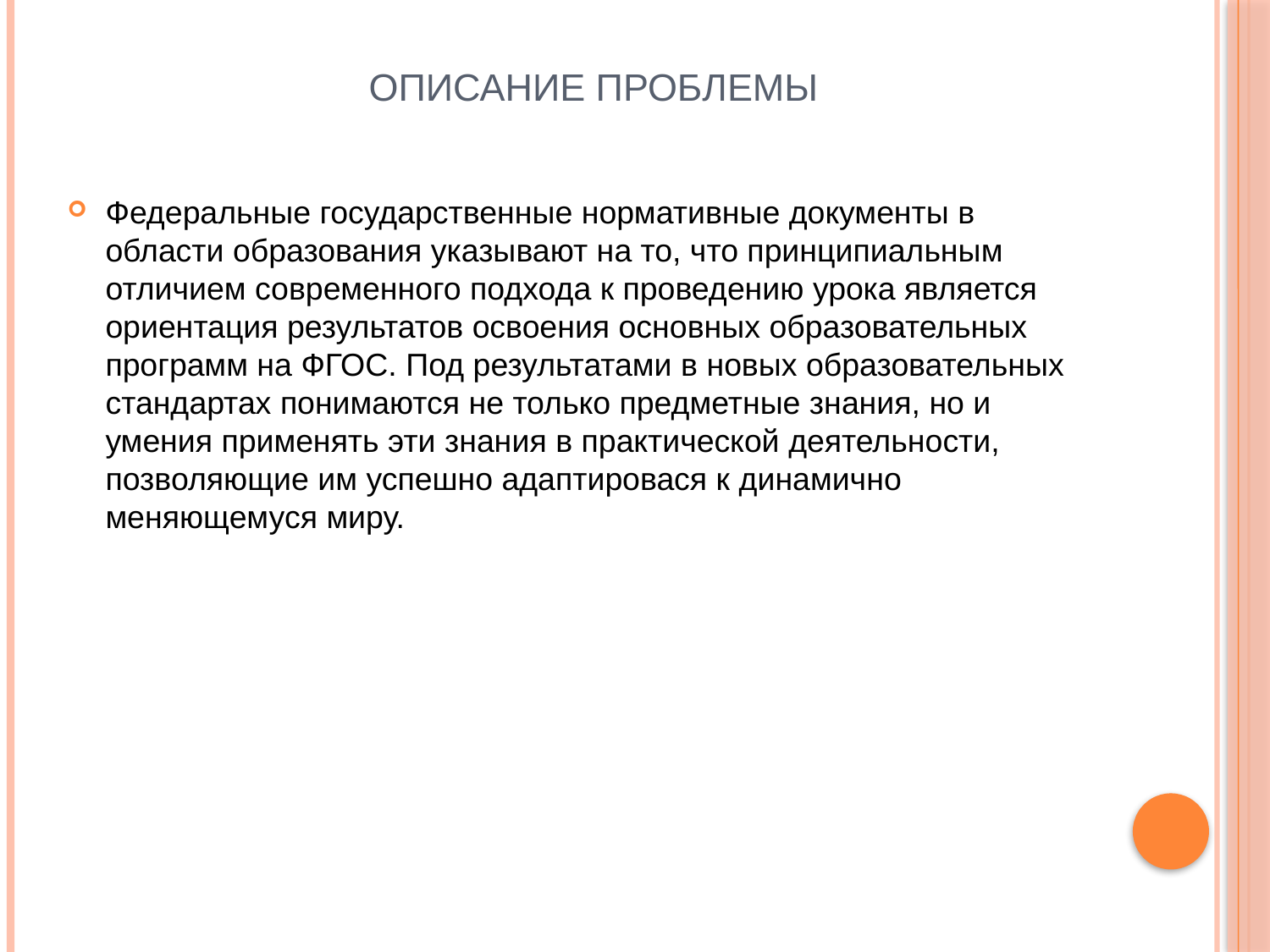

# Описание проблемы
Федеральные государственные нормативные документы в области образования указывают на то, что принципиальным отличием современного подхода к проведению урока является ориентация результатов освоения основных образовательных программ на ФГОС. Под результатами в новых образовательных стандартах понимаются не только предметные знания, но и умения применять эти знания в практической деятельности, позволяющие им успешно адаптировася к динамично меняющемуся миру.